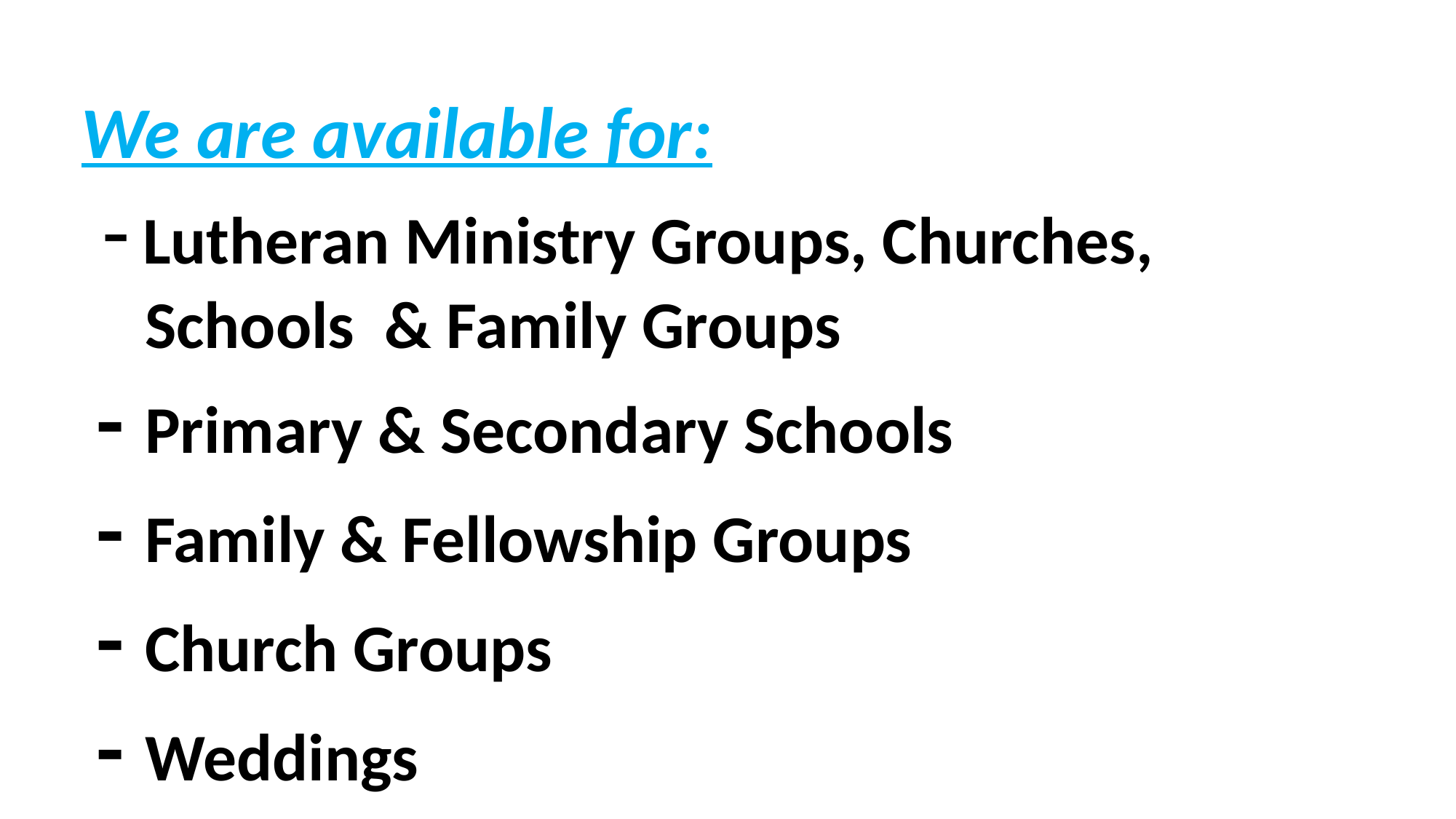

We are available for:
-  Lutheran Ministry Groups, Churches,             Schools  & Family Groups
 - Primary & Secondary Schools
 - Family & Fellowship Groups
 - Church Groups
 - Weddings

 Weddings